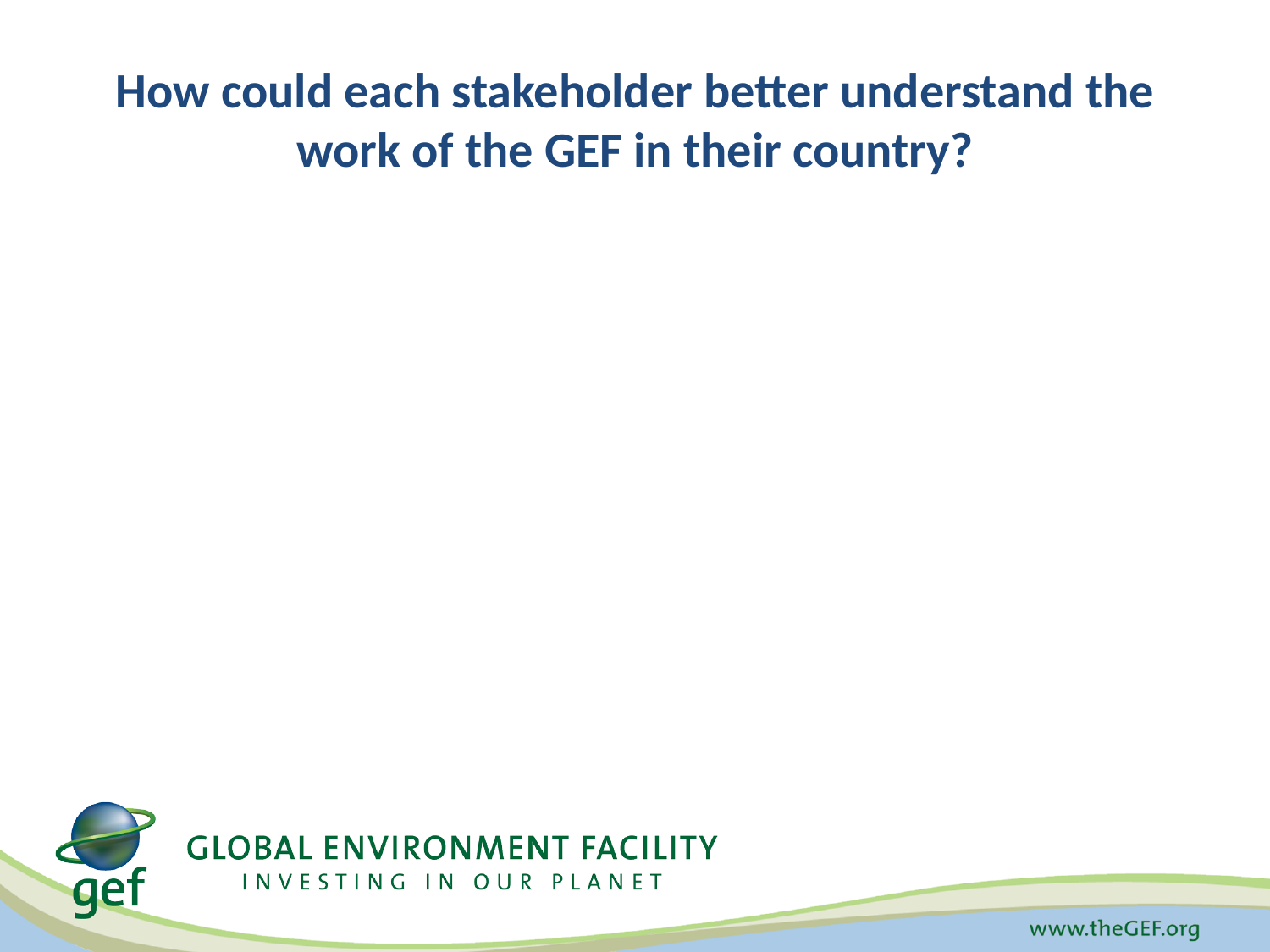

# How could each stakeholder better understand the work of the GEF in their country?